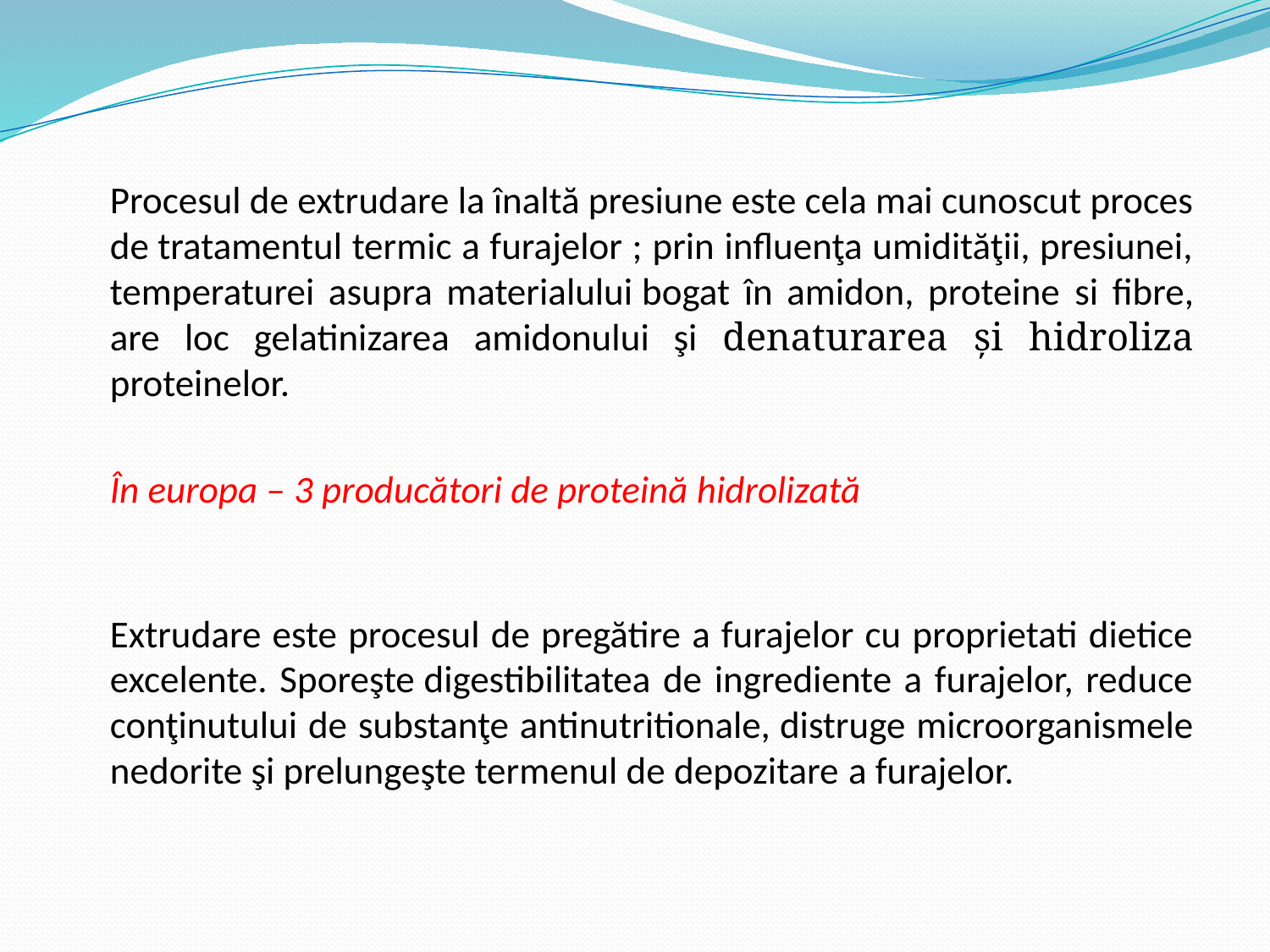

Procesul de extrudare la înaltă presiune este cela mai cunoscut proces de tratamentul termic a furajelor ; prin influenţa umidităţii, presiunei, temperaturei asupra materialului bogat în amidon, proteine ​​si fibre, are loc gelatinizarea amidonului şi denaturarea și hidroliza proteinelor.

	În europa – 3 producători de proteină hidrolizată
 
Extrudare este procesul de pregătire a furajelor cu proprietati dietice excelente. Sporeşte digestibilitatea de ingrediente a furajelor, reduce conţinutului de substanţe antinutritionale, distruge microorganismele nedorite şi prelungeşte termenul de depozitare a furajelor.